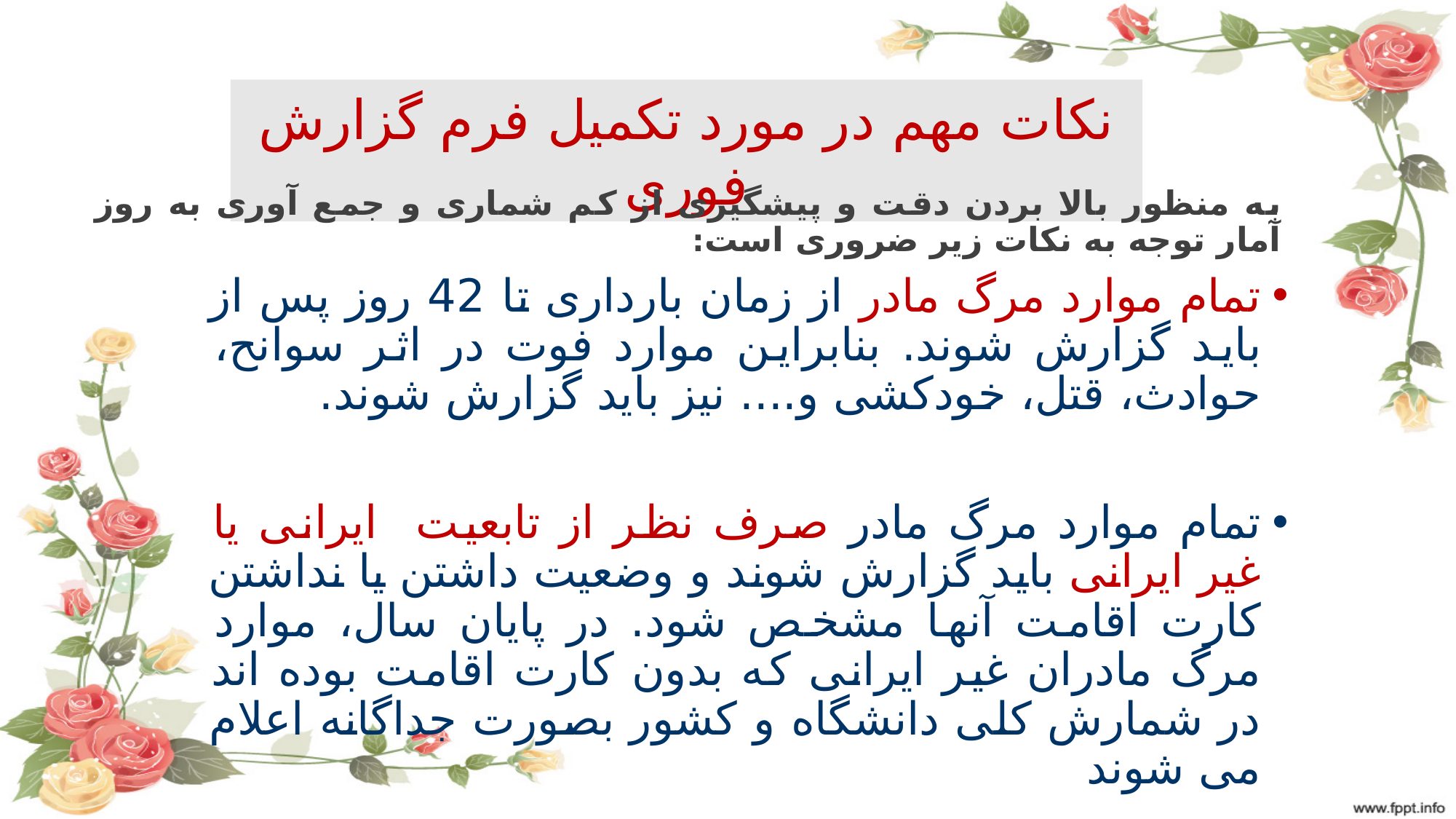

نکات مهم در مورد تکمیل فرم گزارش فوری
به منظور بالا بردن دقت و پیشگیری از کم شماری و جمع آوری به روز آمار توجه به نکات زیر ضروری است:
تمام موارد مرگ مادر از زمان بارداری تا 42 روز پس از باید گزارش شوند. بنابراین موارد فوت در اثر سوانح، حوادث، قتل، خودکشی و.... نیز باید گزارش شوند.

تمام موارد مرگ مادر صرف نظر از تابعیت  ایرانی یا غیر ایرانی باید گزارش شوند و وضعیت داشتن یا نداشتن کارت اقامت آنها مشخص شود. در پایان سال، موارد مرگ مادران غیر ایرانی که بدون کارت اقامت بوده اند در شمارش کلی دانشگاه و کشور بصورت جداگانه اعلام می شوند